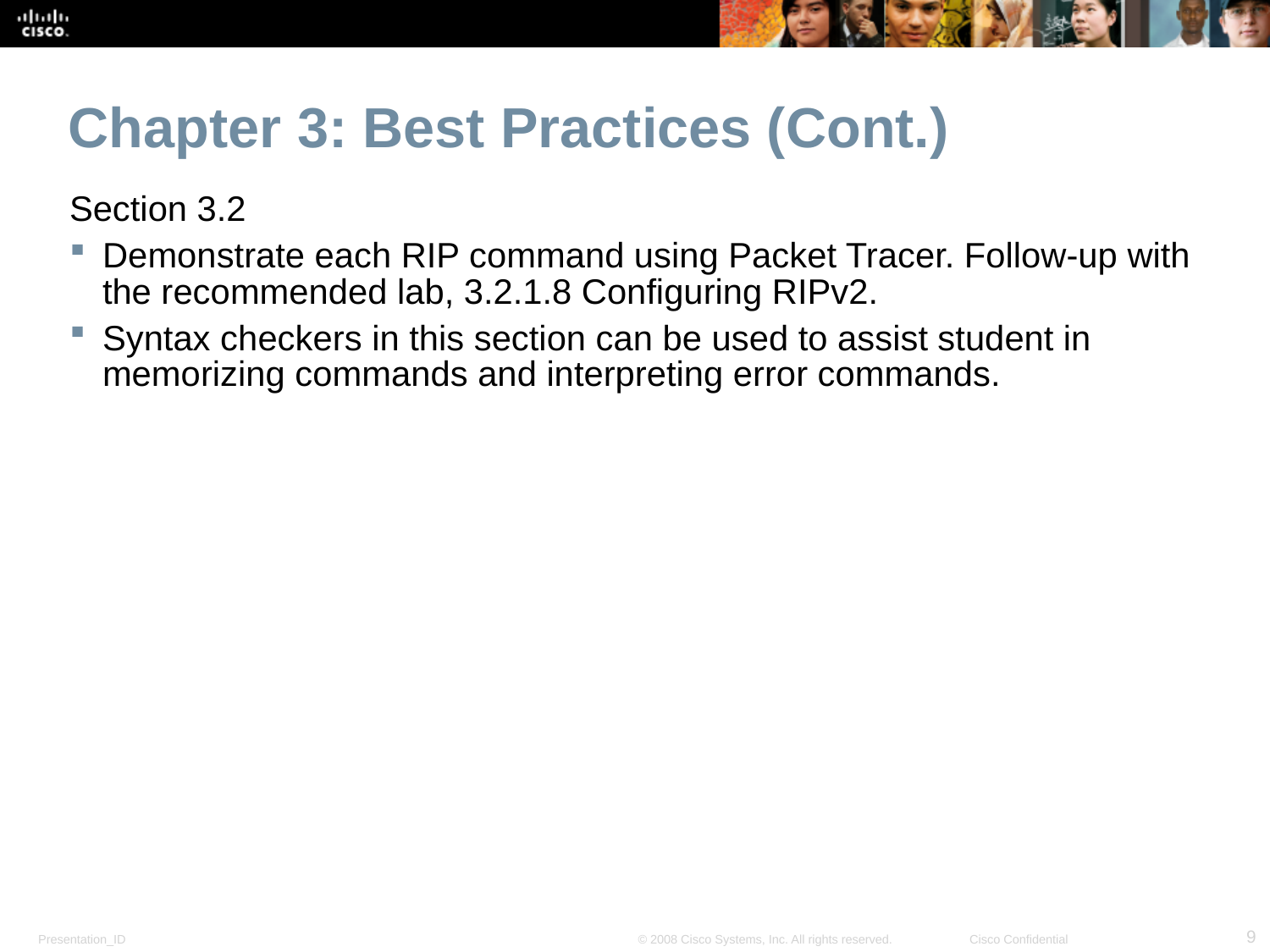

Chapter 3: Best Practices (Cont.)
Section 3.2
Demonstrate each RIP command using Packet Tracer. Follow-up with the recommended lab, 3.2.1.8 Configuring RIPv2.
Syntax checkers in this section can be used to assist student in memorizing commands and interpreting error commands.